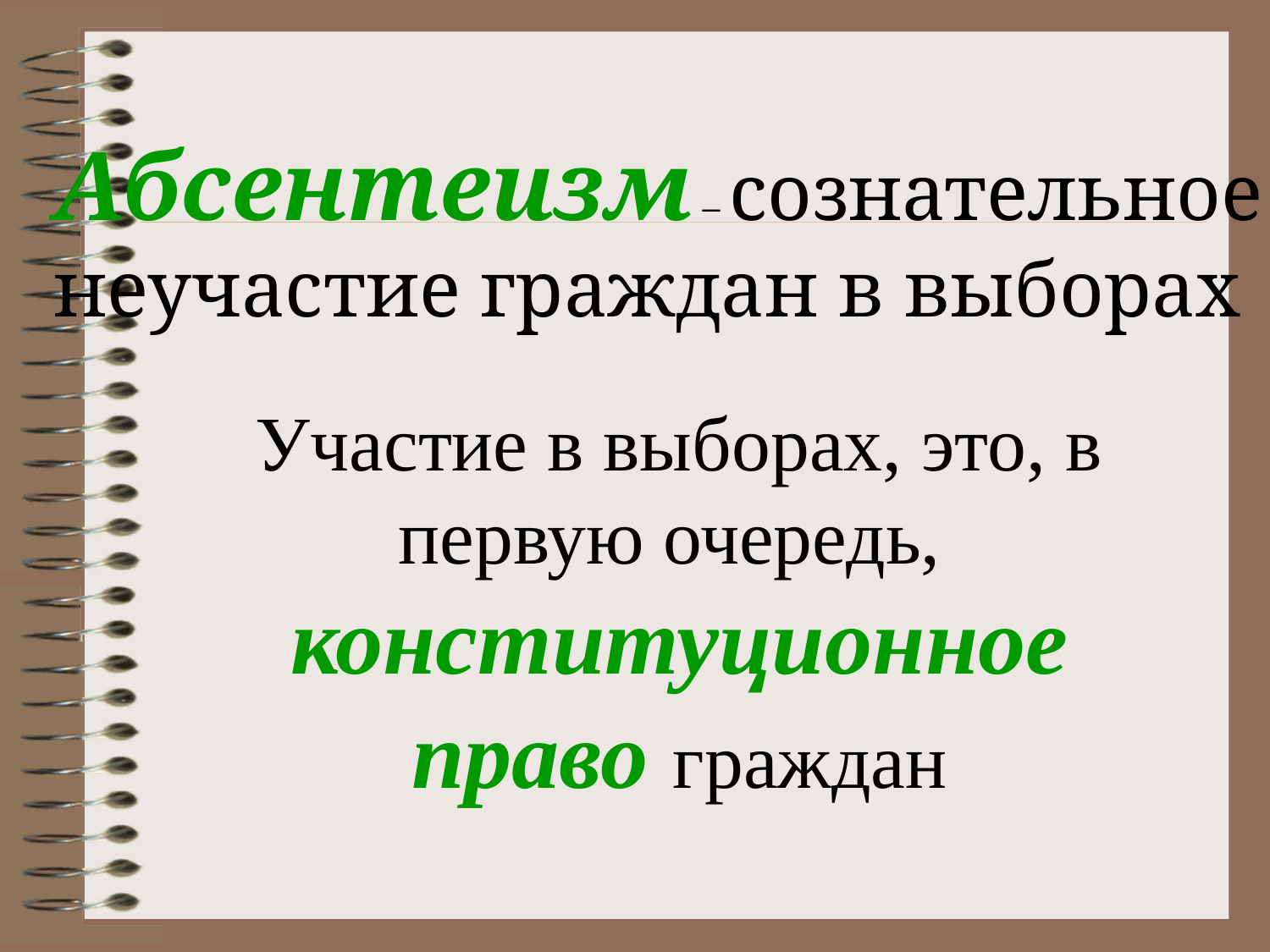

Абсентеизм – сознательное
неучастие граждан в выборах
Участие в выборах, это, в первую очередь,
конституционное право граждан